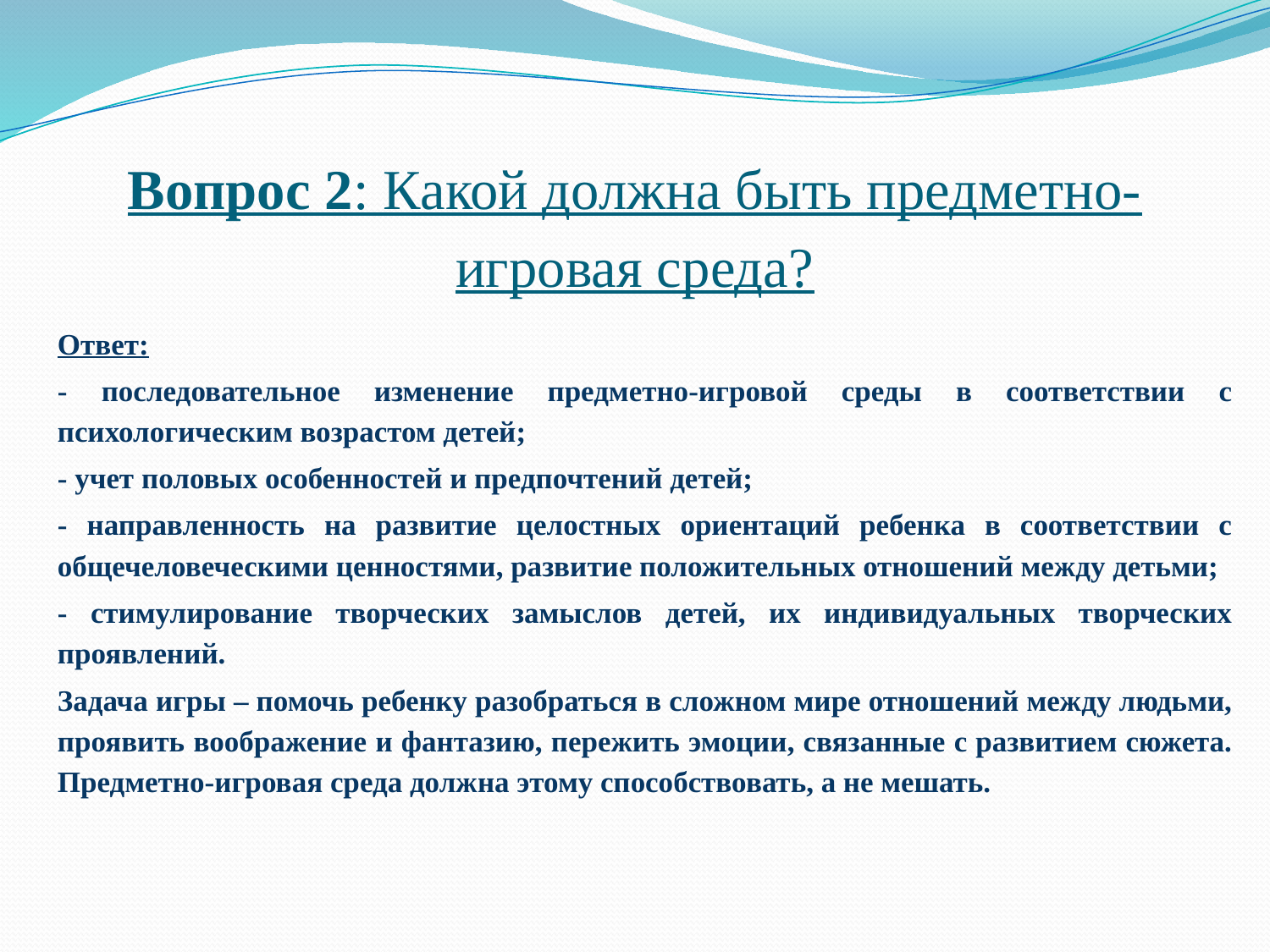

# Вопрос 2: Какой должна быть предметно-игровая среда?

Ответ:
- последовательное изменение предметно-игровой среды в соответствии с психологическим возрастом детей;
- учет половых особенностей и предпочтений детей;
- направленность на развитие целостных ориентаций ребенка в соответствии с общечеловеческими ценностями, развитие положительных отношений между детьми;
- стимулирование творческих замыслов детей, их индивидуальных творческих проявлений.
Задача игры – помочь ребенку разобраться в сложном мире отношений между людьми, проявить воображение и фантазию, пережить эмоции, связанные с развитием сюжета. Предметно-игровая среда должна этому способствовать, а не мешать.